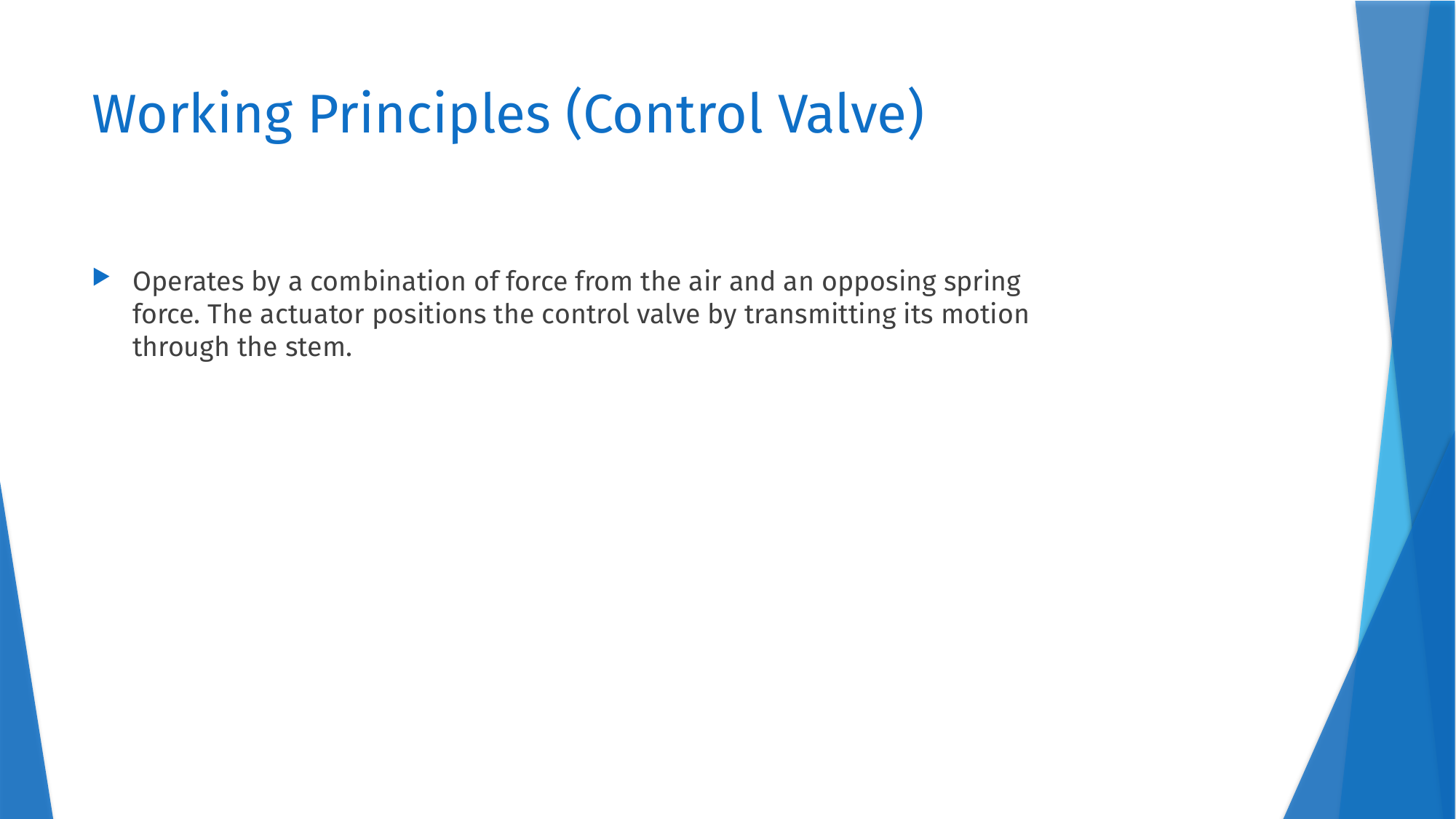

# Working Principles (Control Valve)
Operates by a combination of force from the air and an opposing spring force. The actuator positions the control valve by transmitting its motion through the stem.